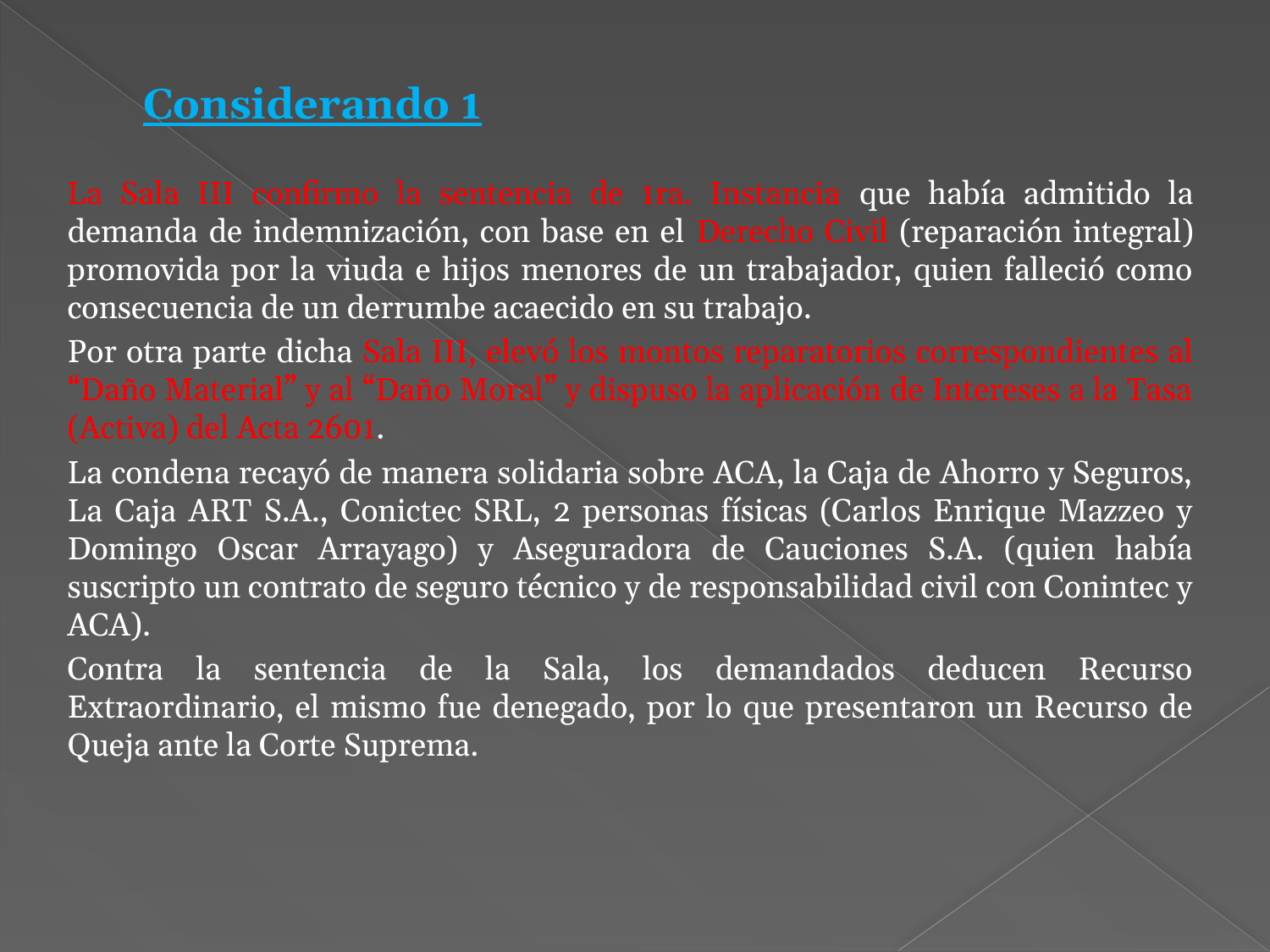

# Considerando 1
La Sala III confirmo la sentencia de 1ra. Instancia que había admitido la demanda de indemnización, con base en el Derecho Civil (reparación integral) promovida por la viuda e hijos menores de un trabajador, quien falleció como consecuencia de un derrumbe acaecido en su trabajo.
Por otra parte dicha Sala III, elevó los montos reparatorios correspondientes al “Daño Material” y al “Daño Moral” y dispuso la aplicación de Intereses a la Tasa (Activa) del Acta 2601.
La condena recayó de manera solidaria sobre ACA, la Caja de Ahorro y Seguros, La Caja ART S.A., Conictec SRL, 2 personas físicas (Carlos Enrique Mazzeo y Domingo Oscar Arrayago) y Aseguradora de Cauciones S.A. (quien había suscripto un contrato de seguro técnico y de responsabilidad civil con Conintec y ACA).
Contra la sentencia de la Sala, los demandados deducen Recurso Extraordinario, el mismo fue denegado, por lo que presentaron un Recurso de Queja ante la Corte Suprema.